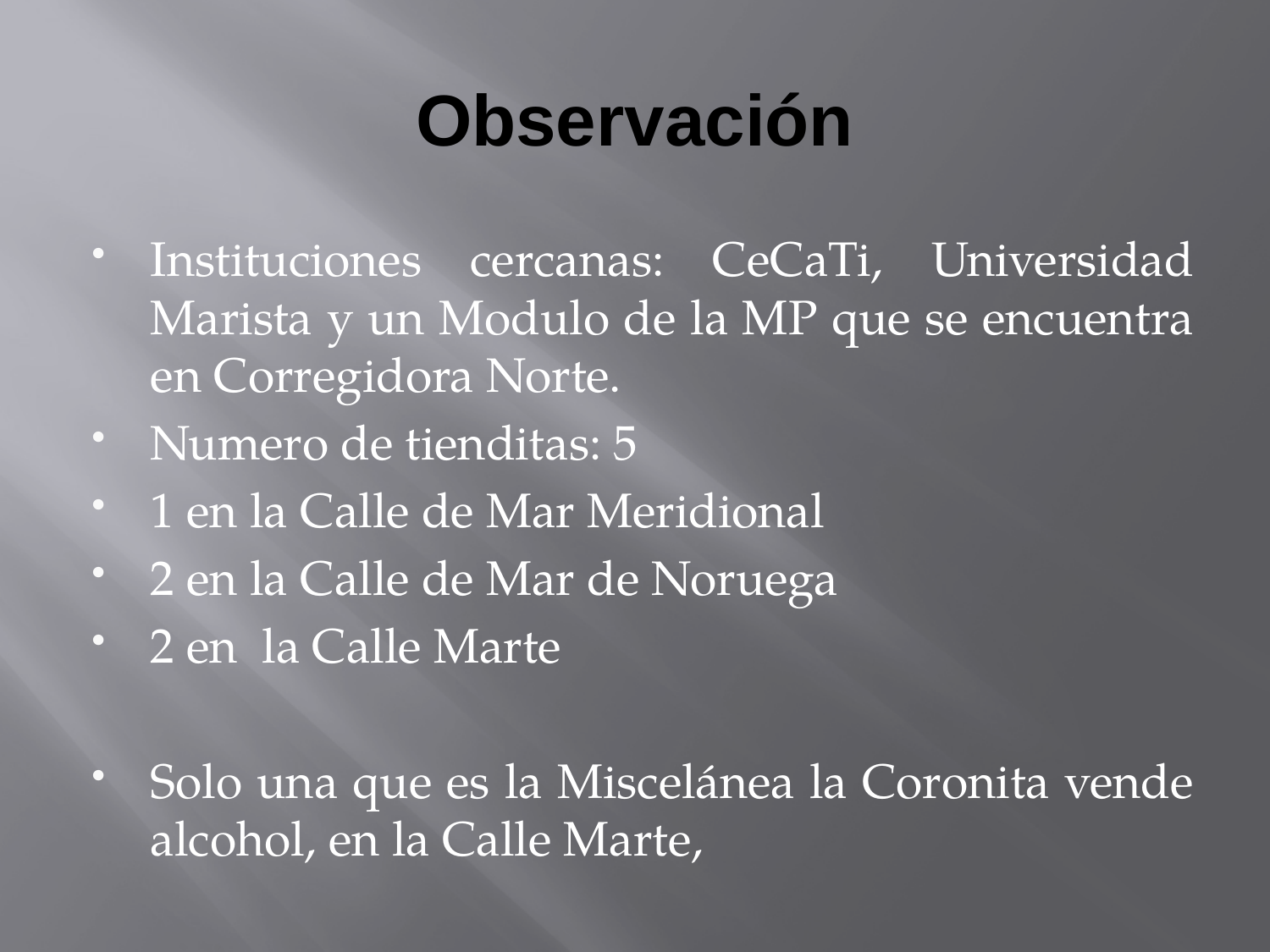

# Observación
Instituciones cercanas: CeCaTi, Universidad Marista y un Modulo de la MP que se encuentra en Corregidora Norte.
Numero de tienditas: 5
1 en la Calle de Mar Meridional
2 en la Calle de Mar de Noruega
2 en  la Calle Marte

Solo una que es la Miscelánea la Coronita vende alcohol, en la Calle Marte,